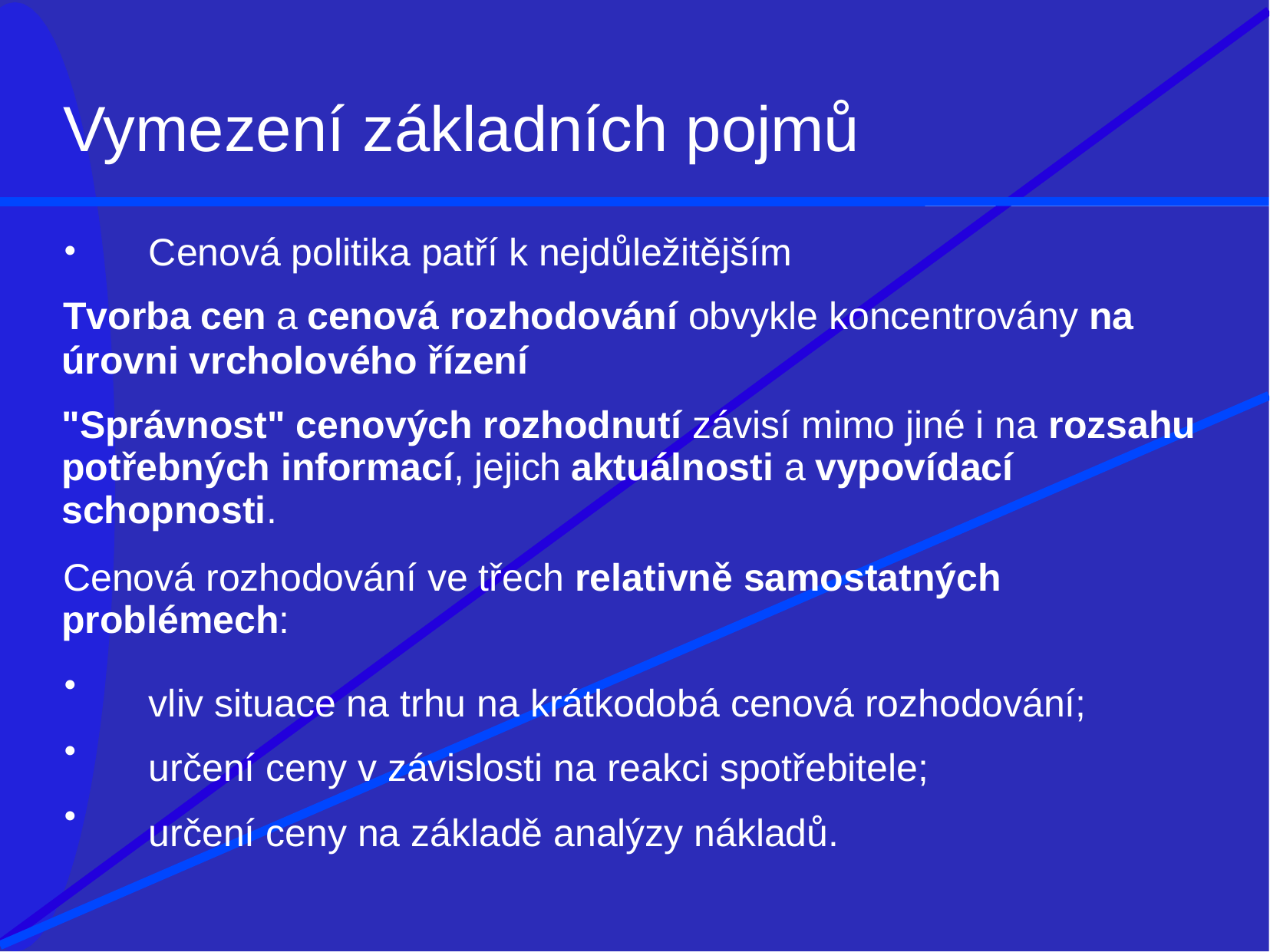

# Vymezení základních pojmů
Cenová politika patří k nejdůležitějším
Tvorba cen a cenová rozhodování obvykle koncentrovány na
úrovni vrcholového řízení
"Správnost" cenových rozhodnutí závisí mimo jiné i na rozsahu potřebných informací, jejich aktuálnosti a vypovídací schopnosti.
Cenová rozhodování ve třech relativně samostatných problémech:
vliv situace na trhu na krátkodobá cenová rozhodování; určení ceny v závislosti na reakci spotřebitele;
určení ceny na základě analýzy nákladů.
•
•
•